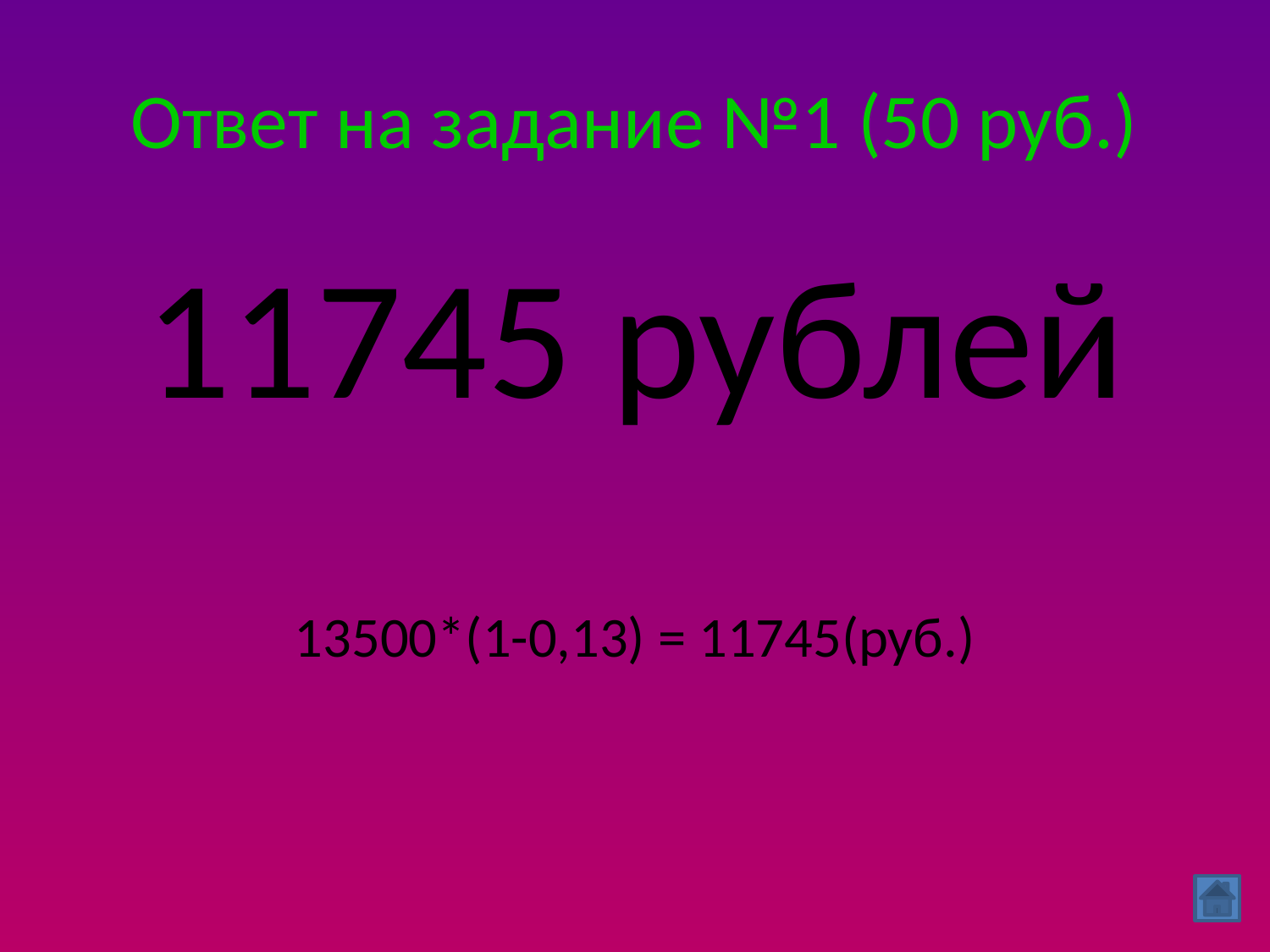

# Ответ на задание №1 (50 руб.)
11745 рублей

13500*(1-0,13) = 11745(руб.)